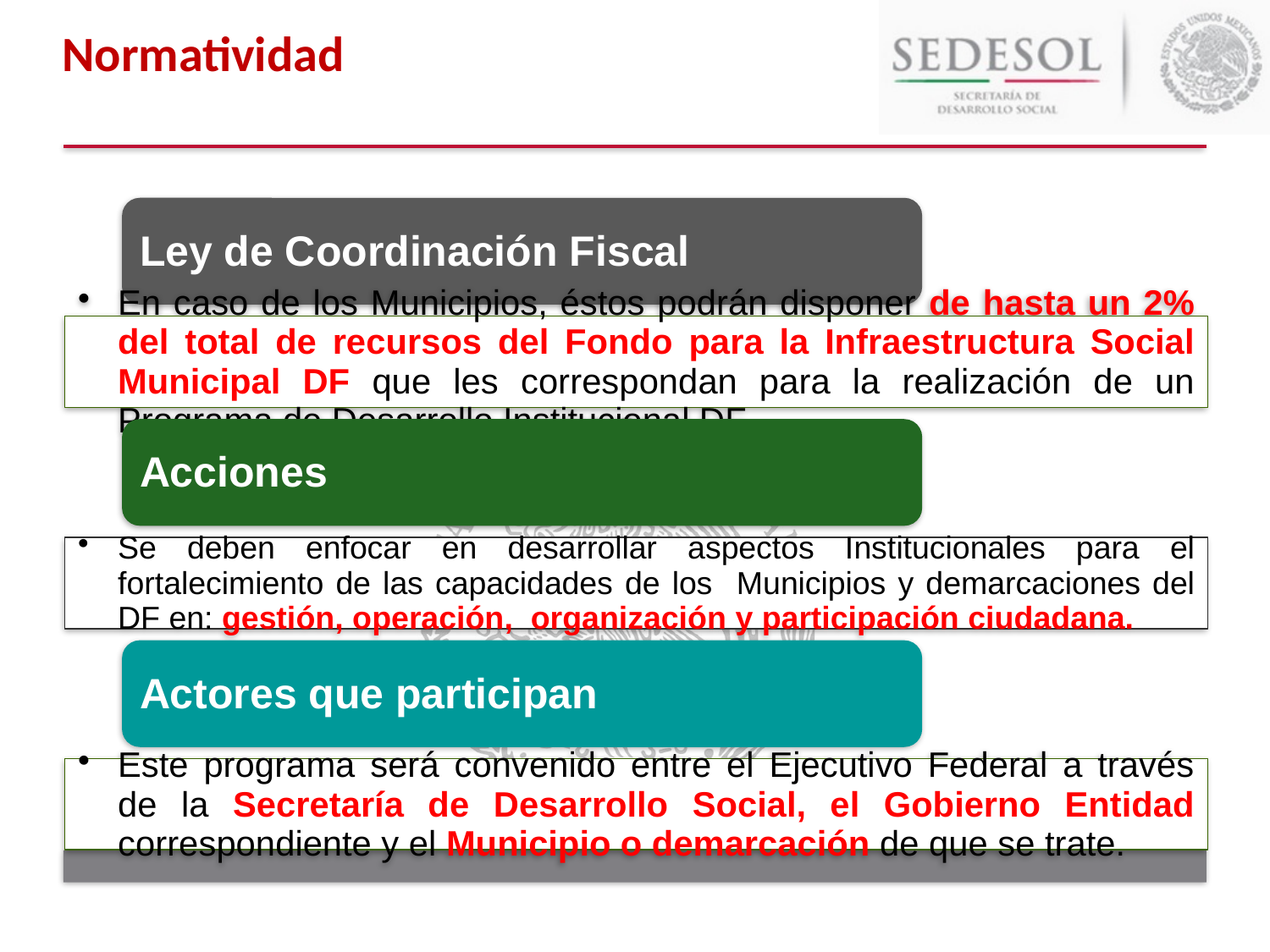

# Normatividad
Ley de Coordinación Fiscal
En caso de los Municipios, éstos podrán disponer de hasta un 2% del total de recursos del Fondo para la Infraestructura Social Municipal DF que les correspondan para la realización de un Programa de Desarrollo Institucional DF.
Acciones
Se deben enfocar en desarrollar aspectos Institucionales para el fortalecimiento de las capacidades de los  Municipios y demarcaciones del DF en: gestión, operación,  organización y participación ciudadana.
Actores que participan
Este programa será convenido entre el Ejecutivo Federal a través de la Secretaría de Desarrollo Social, el Gobierno Entidad correspondiente y el Municipio o demarcación de que se trate.